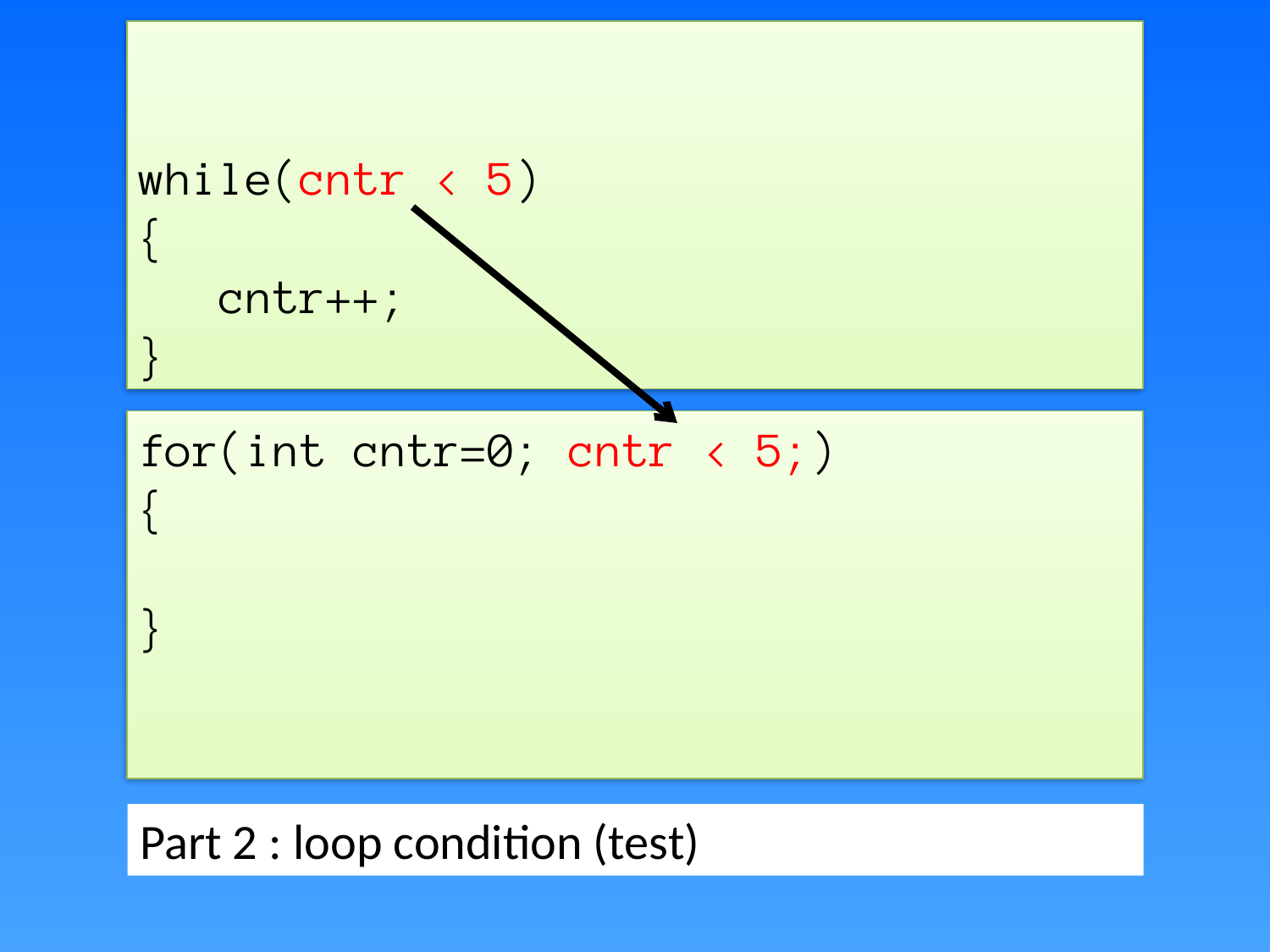

while(cntr < 5)
{
   cntr++;
}
for(int cntr=0; cntr < 5;)
{

}

Part 2 : loop condition (test)